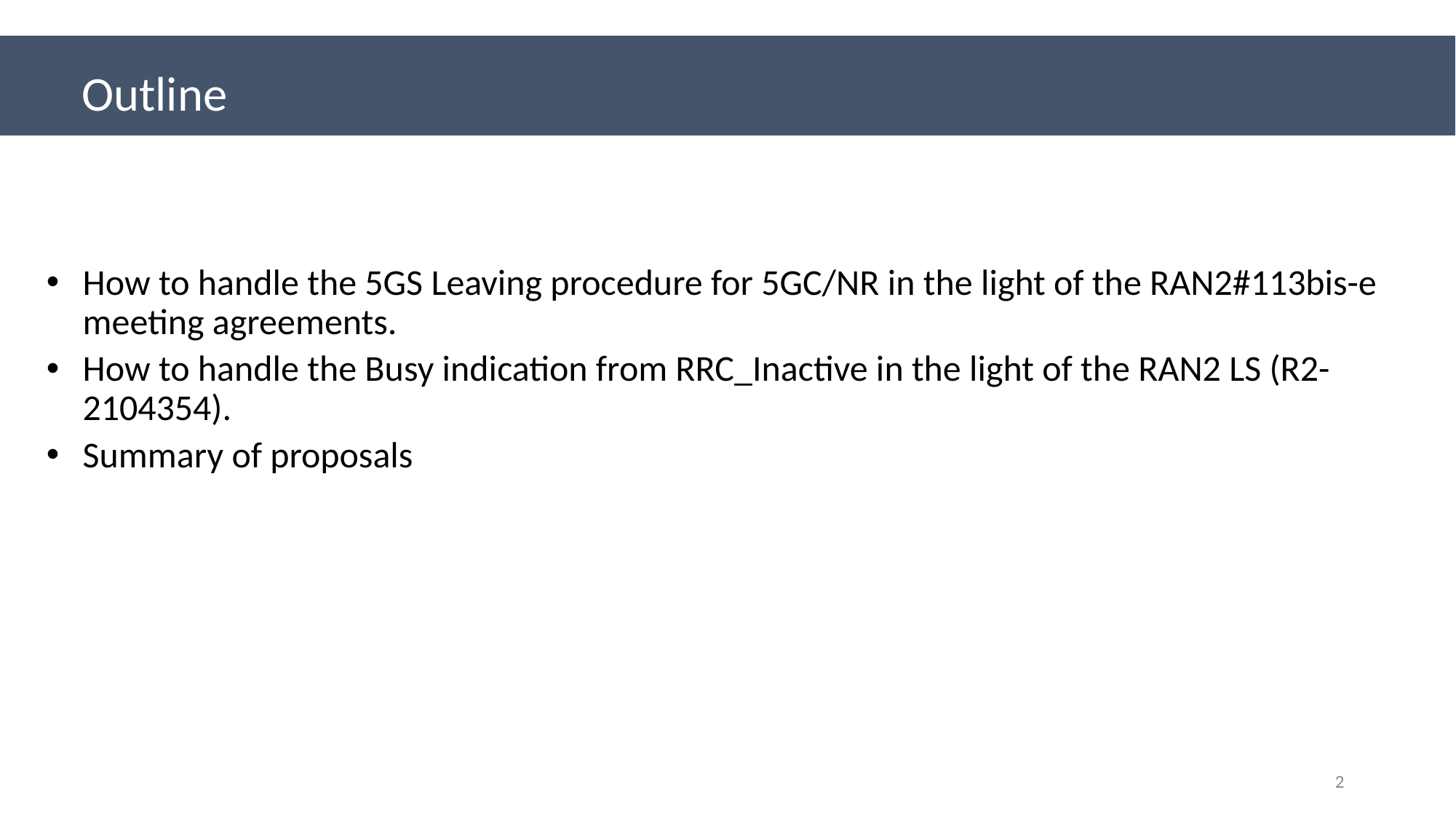

# Outline

How to handle the 5GS Leaving procedure for 5GC/NR in the light of the RAN2#113bis-e meeting agreements.
How to handle the Busy indication from RRC_Inactive in the light of the RAN2 LS (R2-2104354).
Summary of proposals

2